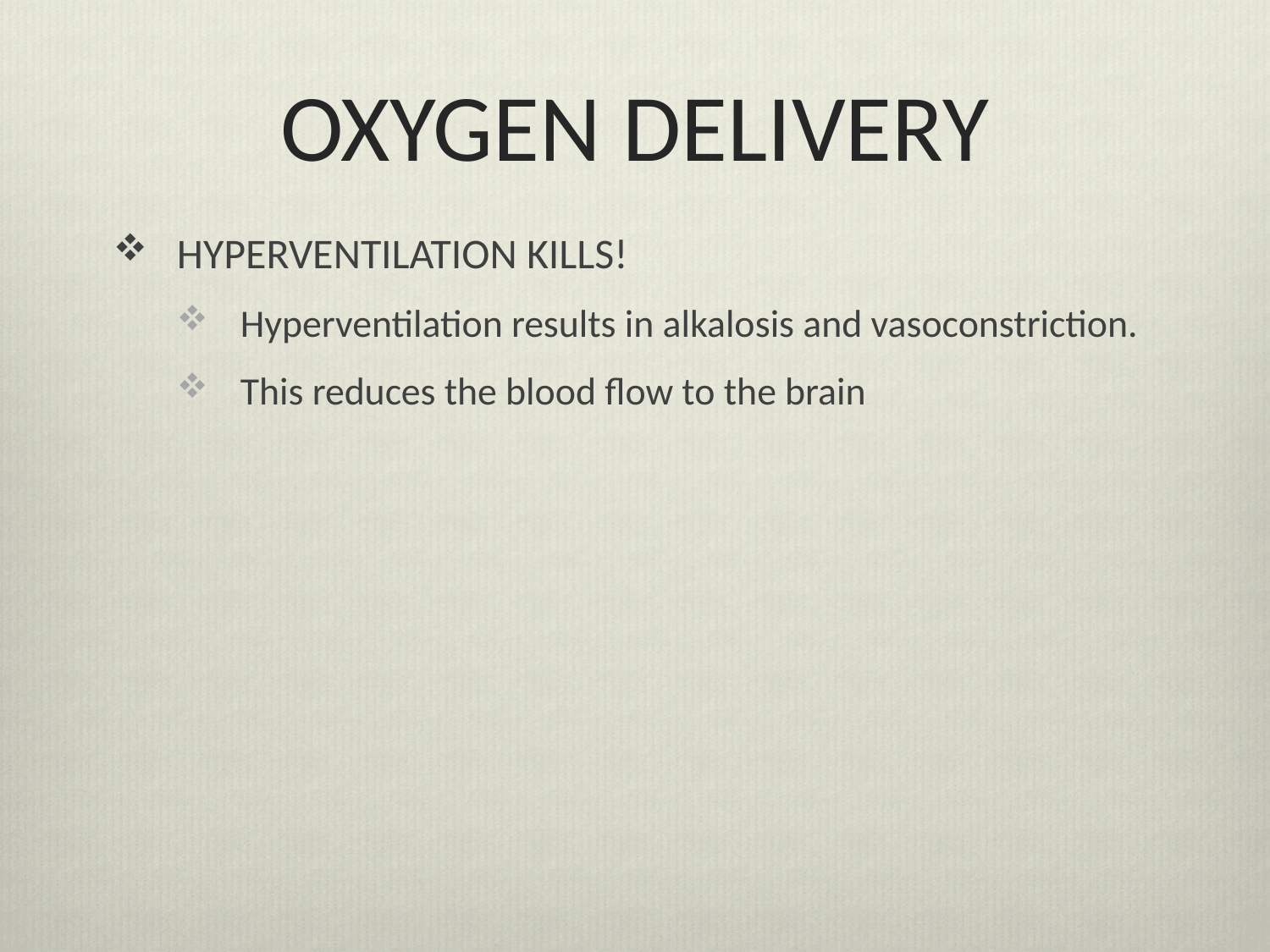

# OXYGEN DELIVERY
HYPERVENTILATION KILLS!
Hyperventilation results in alkalosis and vasoconstriction.
This reduces the blood flow to the brain